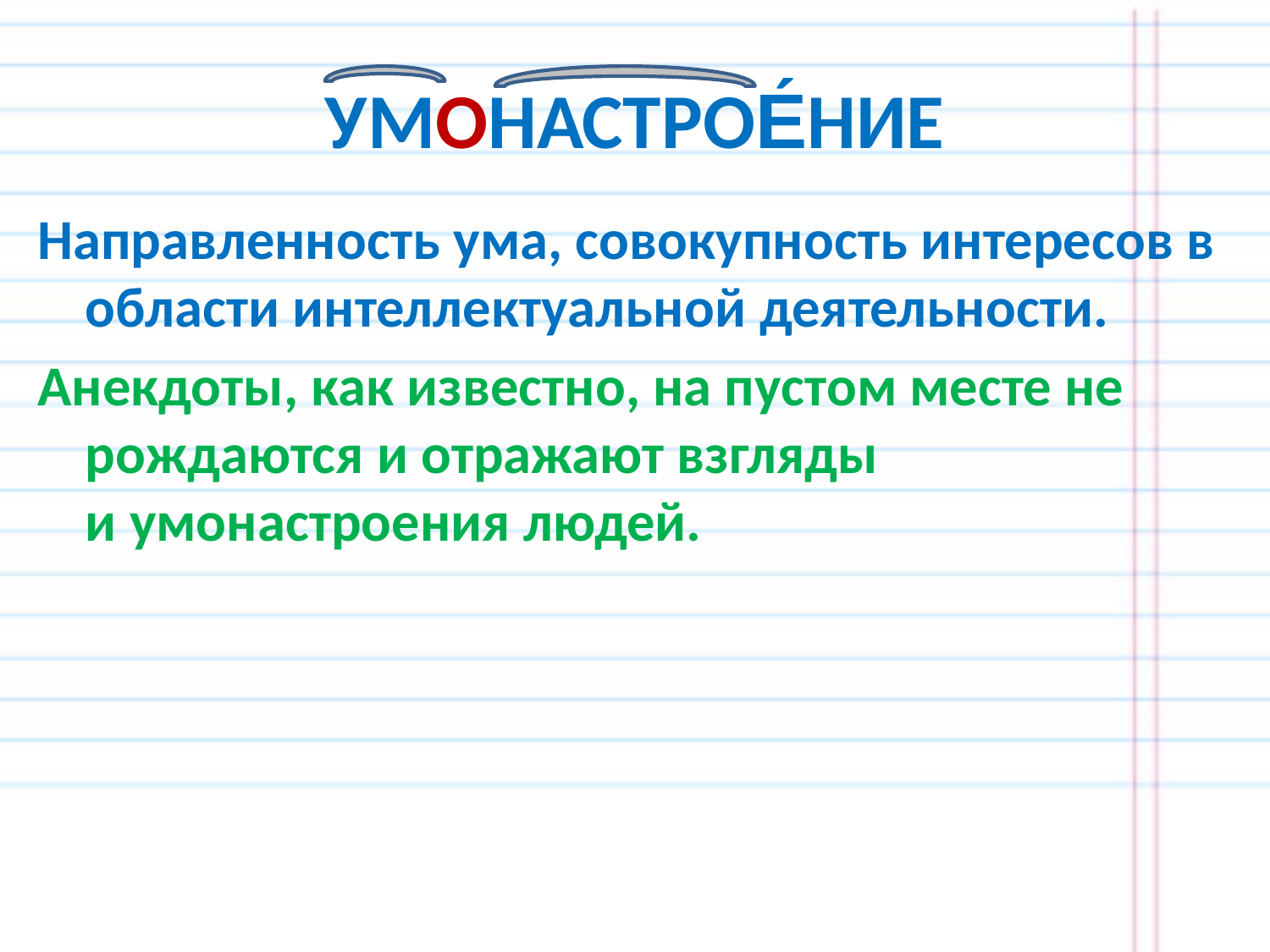

# УМОНАСТРОЕ́НИЕ

Направленность ума, совокупность интересов в области интеллектуальной деятельности.
Анекдоты, как известно, на пустом месте не рождаются и отражают взгляды и умонастроения людей.